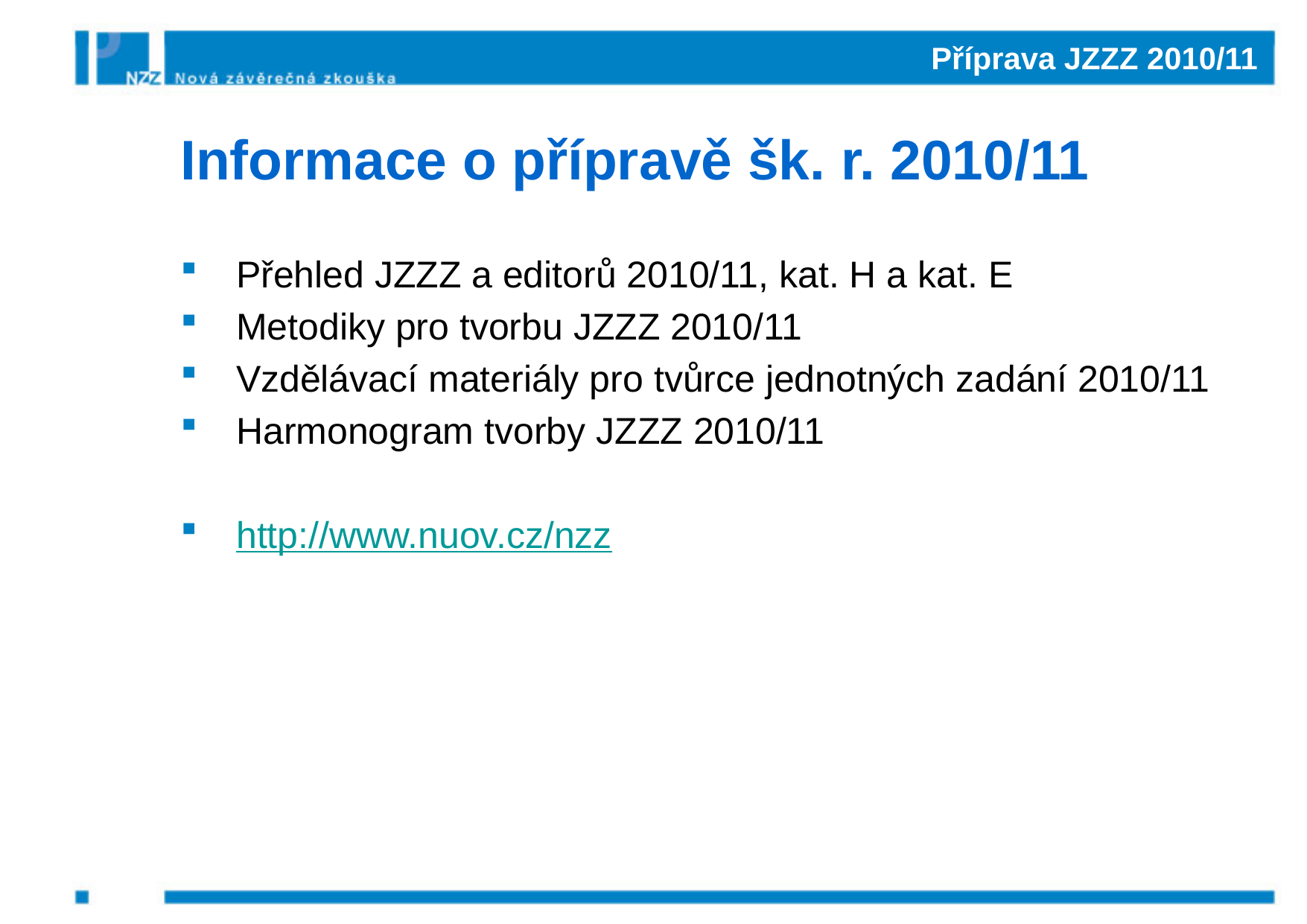

# Příprava JZZZ 2010/11
Informace o přípravě šk. r. 2010/11

Přehled JZZZ a editorů 2010/11, kat. H a kat. E
Metodiky pro tvorbu JZZZ 2010/11
Vzdělávací materiály pro tvůrce jednotných zadání 2010/11
Harmonogram tvorby JZZZ 2010/11

http://www.nuov.cz/nzz